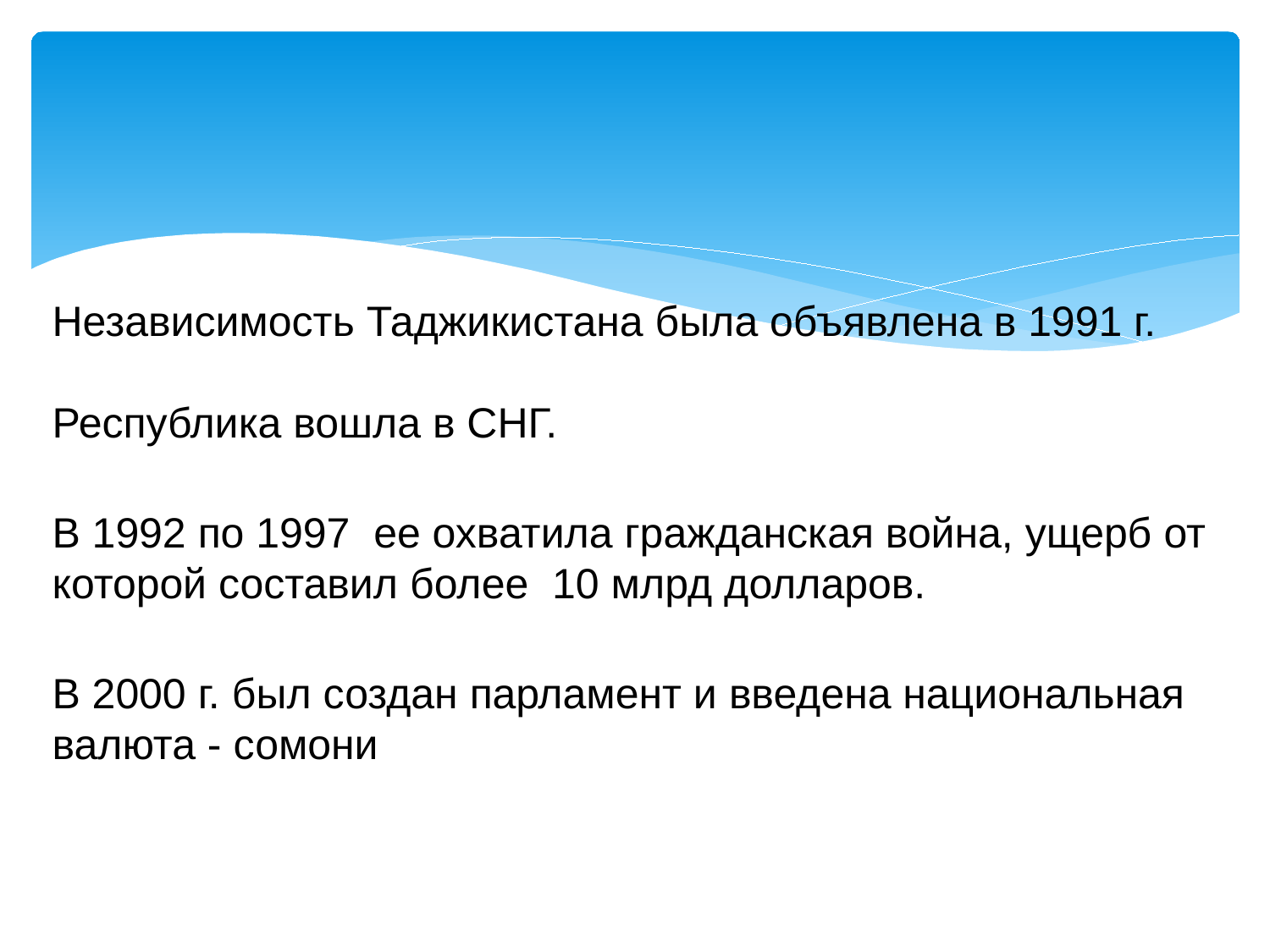

#
Независимость Таджикистана была объявлена в 1991 г.

Республика вошла в СНГ.

В 1992 по 1997  ее охватила гражданская война, ущерб от которой составил более  10 млрд долларов.

В 2000 г. был создан парламент и введена национальная валюта - сомони